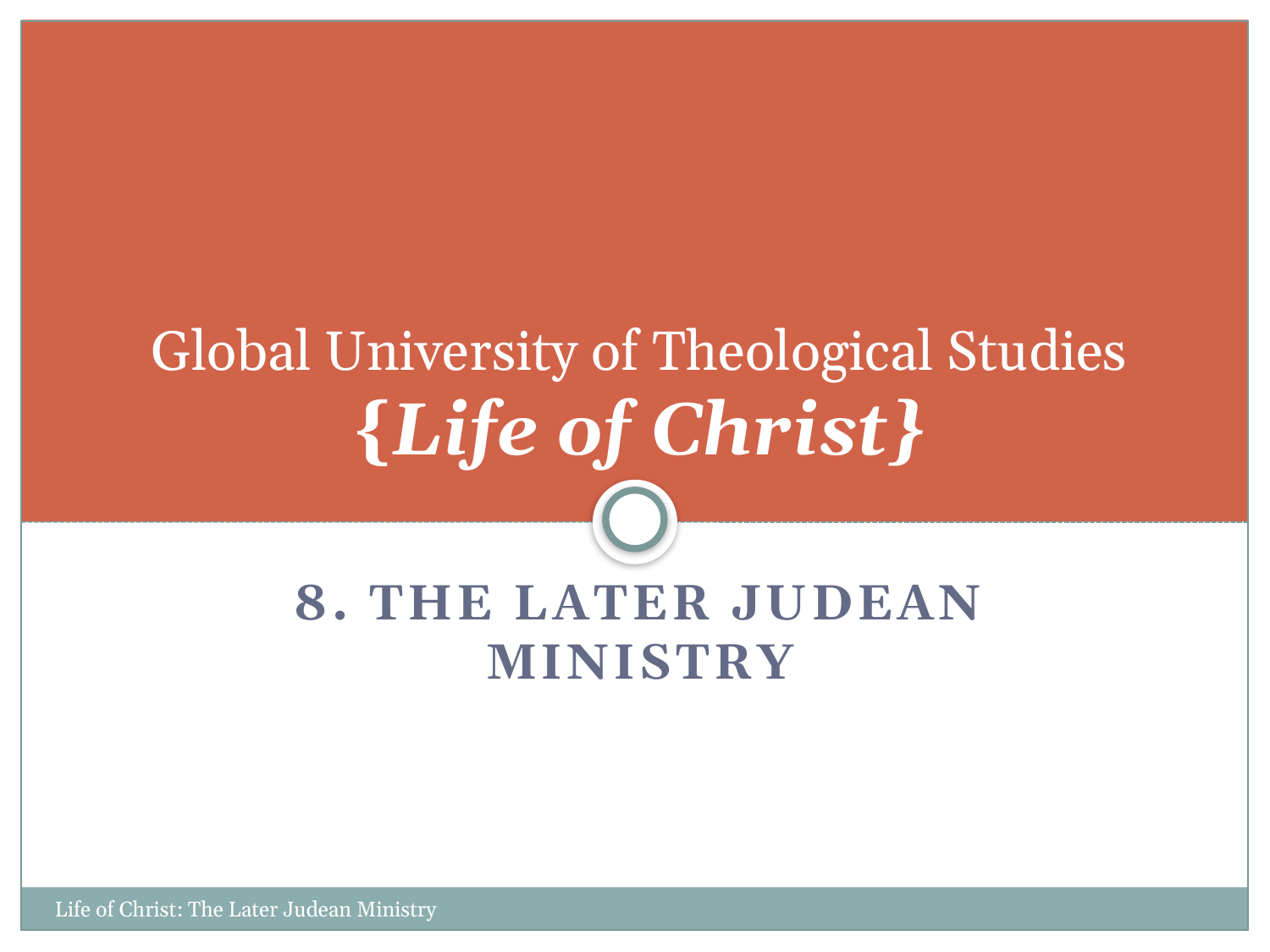

# Global University of Theological Studies {Life of Christ}
8. The Later Judean Ministry
Life of Christ: The Later Judean Ministry